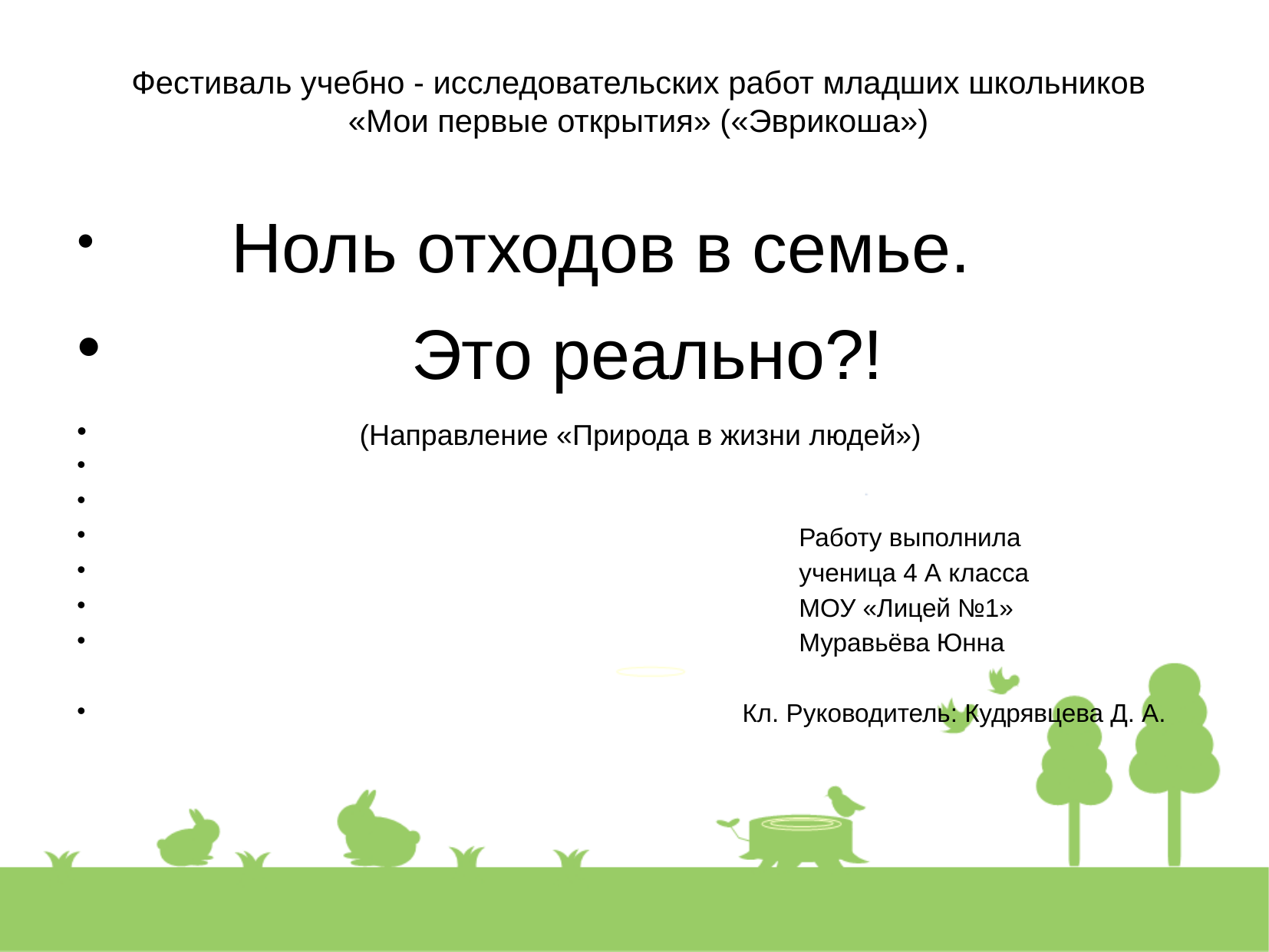

Фестиваль учебно - исследовательских работ младших школьников
 «Мои первые открытия» («Эврикоша»)

        Ноль отходов в семье.
               Это реально?!
                              (Направление «Природа в жизни людей»)

                                                                                                Работу выполнила
                                                                                                ученица 4 А класса
                                                                                                МОУ «Лицей №1»
                                                                                                Муравьёва Юнна

                                                                                        Кл. Руководитель: Кудрявцева Д. А.